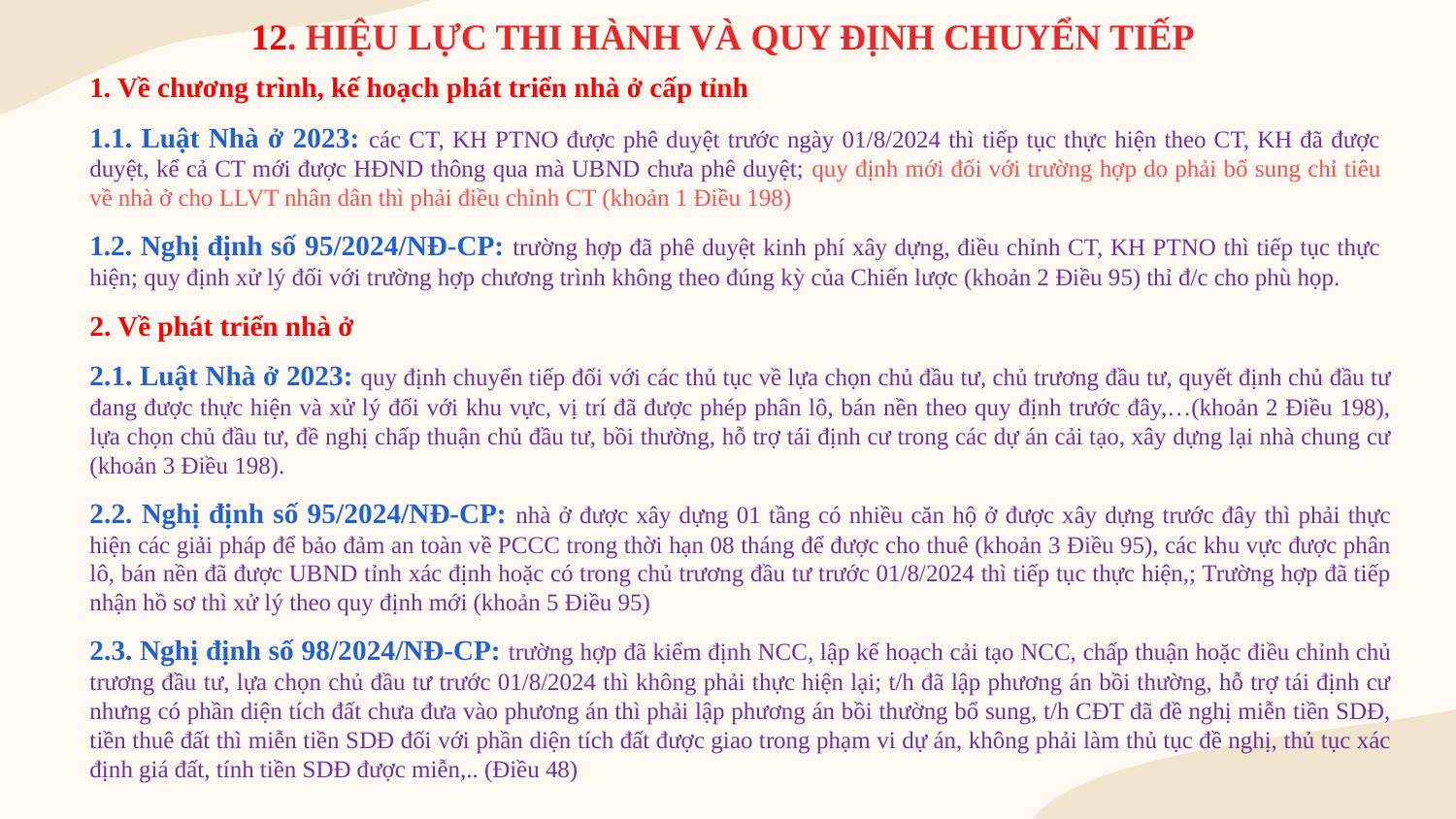

# 12. HIỆU LỰC THI HÀNH VÀ QUY ĐỊNH CHUYỂN TIẾP
1. Về chương trình, kế hoạch phát triển nhà ở cấp tỉnh
1.1. Luật Nhà ở 2023: các CT, KH PTNO được phê duyệt trước ngày 01/8/2024 thì tiếp tục thực hiện theo CT, KH đã được duyệt, kể cả CT mới được HĐND thông qua mà UBND chưa phê duyệt; quy định mới đối với trường hợp do phải bổ sung chỉ tiêu về nhà ở cho LLVT nhân dân thì phải điều chỉnh CT (khoản 1 Điều 198)
1.2. Nghị định số 95/2024/NĐ-CP: trường hợp đã phê duyệt kinh phí xây dựng, điều chỉnh CT, KH PTNO thì tiếp tục thực hiện; quy định xử lý đối với trường hợp chương trình không theo đúng kỳ của Chiến lược (khoản 2 Điều 95) thỉ đ/c cho phù họp.
2. Về phát triển nhà ở
2.1. Luật Nhà ở 2023: quy định chuyển tiếp đối với các thủ tục về lựa chọn chủ đầu tư, chủ trương đầu tư, quyết định chủ đầu tư đang được thực hiện và xử lý đối với khu vực, vị trí đã được phép phân lô, bán nền theo quy định trước đây,…(khoản 2 Điều 198), lựa chọn chủ đầu tư, đề nghị chấp thuận chủ đầu tư, bồi thường, hỗ trợ tái định cư trong các dự án cải tạo, xây dựng lại nhà chung cư (khoản 3 Điều 198).
2.2. Nghị định số 95/2024/NĐ-CP: nhà ở được xây dựng 01 tầng có nhiều căn hộ ở được xây dựng trước đây thì phải thực hiện các giải pháp để bảo đảm an toàn về PCCC trong thời hạn 08 tháng để được cho thuê (khoản 3 Điều 95), các khu vực được phân lô, bán nền đã được UBND tỉnh xác định hoặc có trong chủ trương đầu tư trước 01/8/2024 thì tiếp tục thực hiện,; Trường hợp đã tiếp nhận hồ sơ thì xử lý theo quy định mới (khoản 5 Điều 95)
2.3. Nghị định số 98/2024/NĐ-CP: trường hợp đã kiểm định NCC, lập kế hoạch cải tạo NCC, chấp thuận hoặc điều chỉnh chủ trương đầu tư, lựa chọn chủ đầu tư trước 01/8/2024 thì không phải thực hiện lại; t/h đã lập phương án bồi thường, hỗ trợ tái định cư nhưng có phần diện tích đất chưa đưa vào phương án thì phải lập phương án bồi thường bổ sung, t/h CĐT đã đề nghị miễn tiền SDĐ, tiền thuê đất thì miễn tiền SDĐ đối với phần diện tích đất được giao trong phạm vi dự án, không phải làm thủ tục đề nghị, thủ tục xác định giá đất, tính tiền SDĐ được miễn,.. (Điều 48)